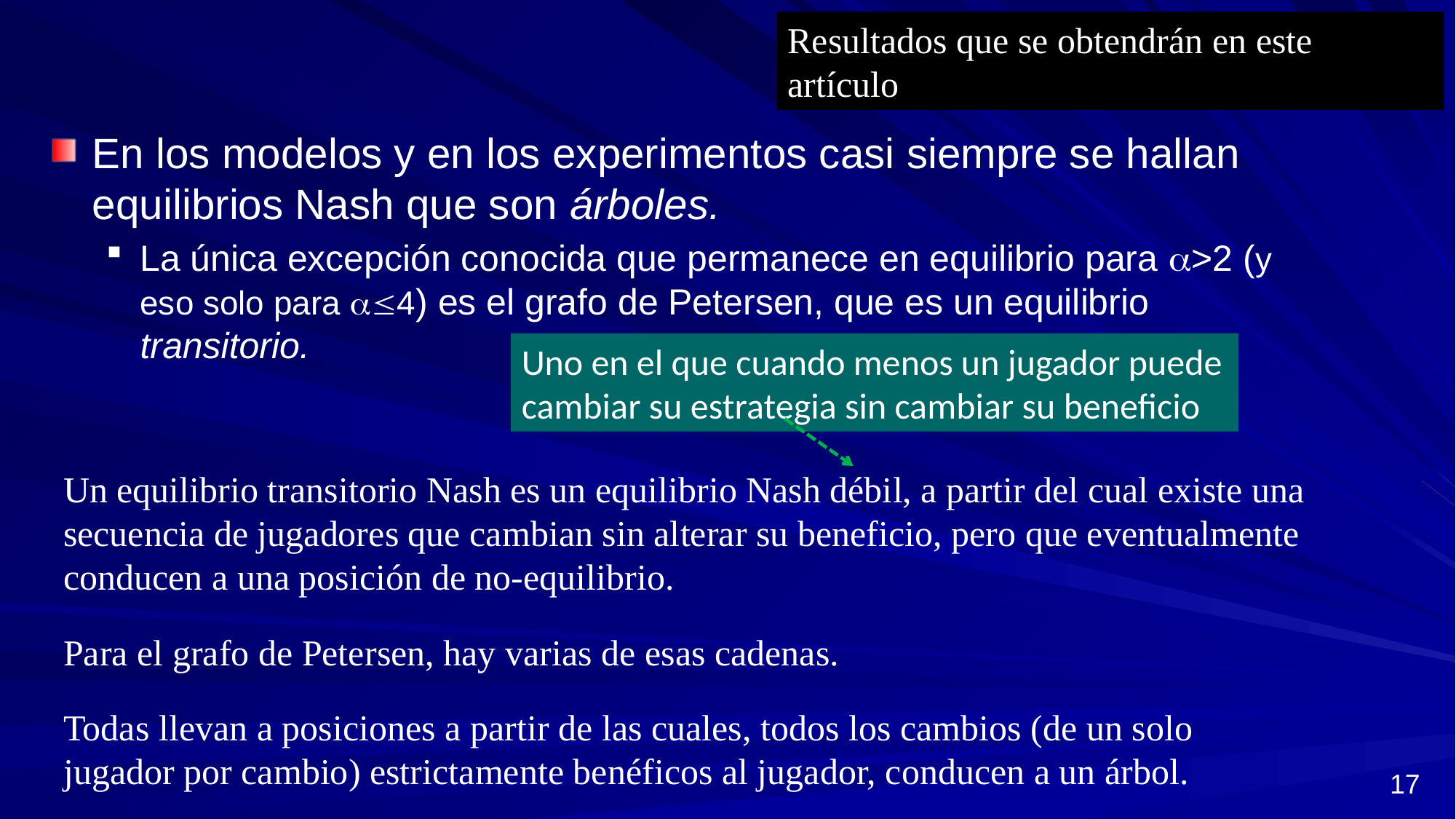

Resultados que se obtendrán en este artículo
En los modelos y en los experimentos casi siempre se hallan equilibrios Nash que son árboles.
La única excepción conocida que permanece en equilibrio para α>2 (y eso solo para α≤4) es el grafo de Petersen, que es un equilibrio transitorio.
Uno en el que cuando menos un jugador puede cambiar su estrategia sin cambiar su beneficio
Un equilibrio transitorio Nash es un equilibrio Nash débil, a partir del cual existe una secuencia de jugadores que cambian sin alterar su beneficio, pero que eventualmente conducen a una posición de no-equilibrio.
Para el grafo de Petersen, hay varias de esas cadenas.
Todas llevan a posiciones a partir de las cuales, todos los cambios (de un solo jugador por cambio) estrictamente benéficos al jugador, conducen a un árbol.
17